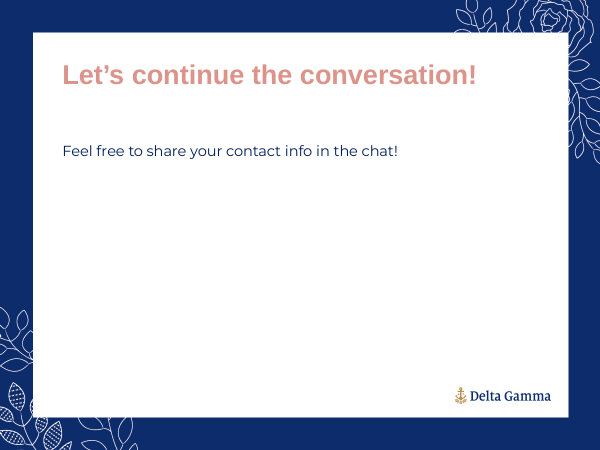

Let’s continue the conversation!
Feel free to share your contact info in the chat!